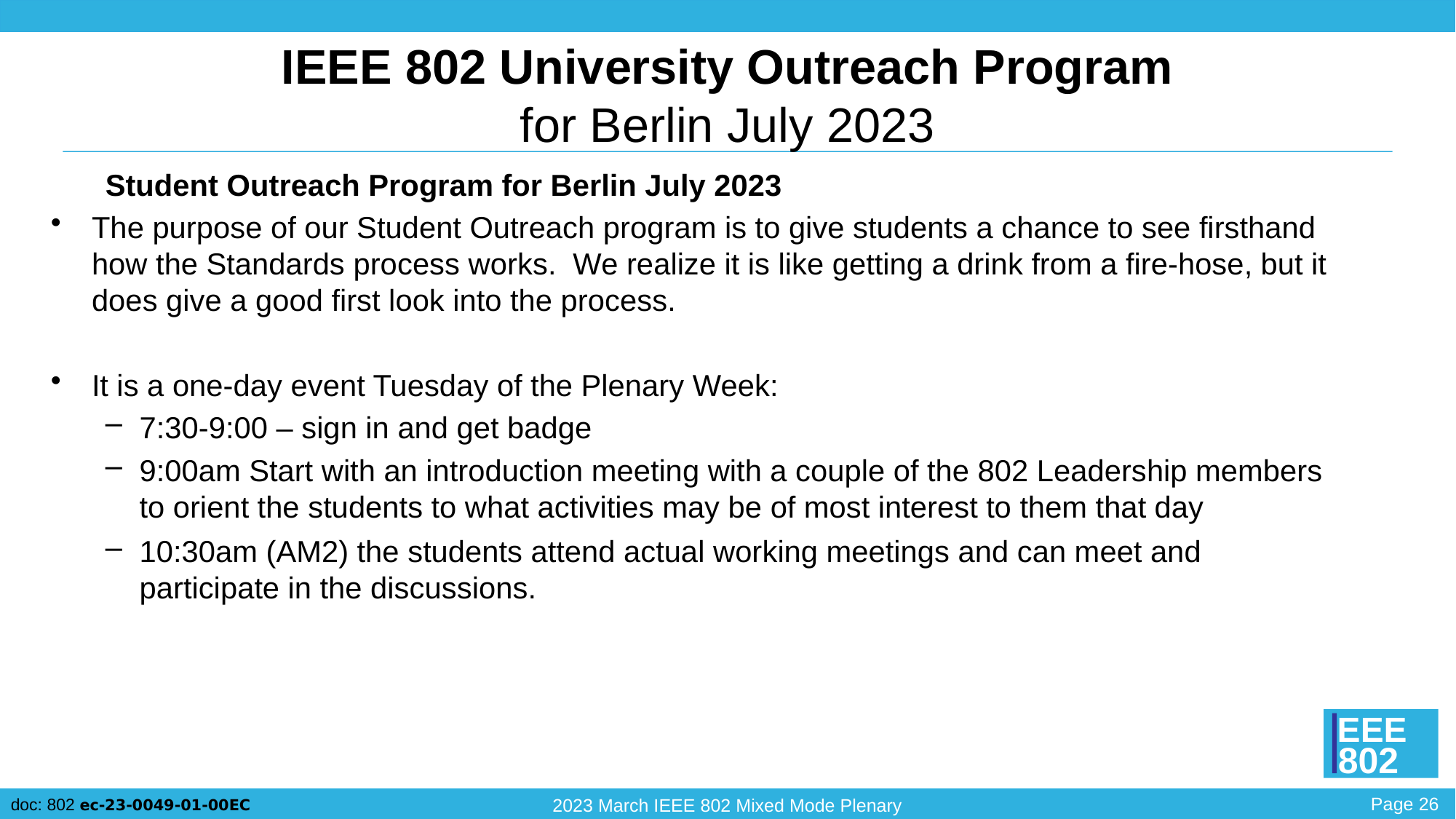

# IEEE 802 University Outreach Program for Berlin July 2023
Student Outreach Program for Berlin July 2023
The purpose of our Student Outreach program is to give students a chance to see firsthand how the Standards process works.  We realize it is like getting a drink from a fire-hose, but it does give a good first look into the process.

It is a one-day event Tuesday of the Plenary Week:
7:30-9:00 – sign in and get badge
9:00am Start with an introduction meeting with a couple of the 802 Leadership members to orient the students to what activities may be of most interest to them that day
10:30am (AM2) the students attend actual working meetings and can meet and participate in the discussions.